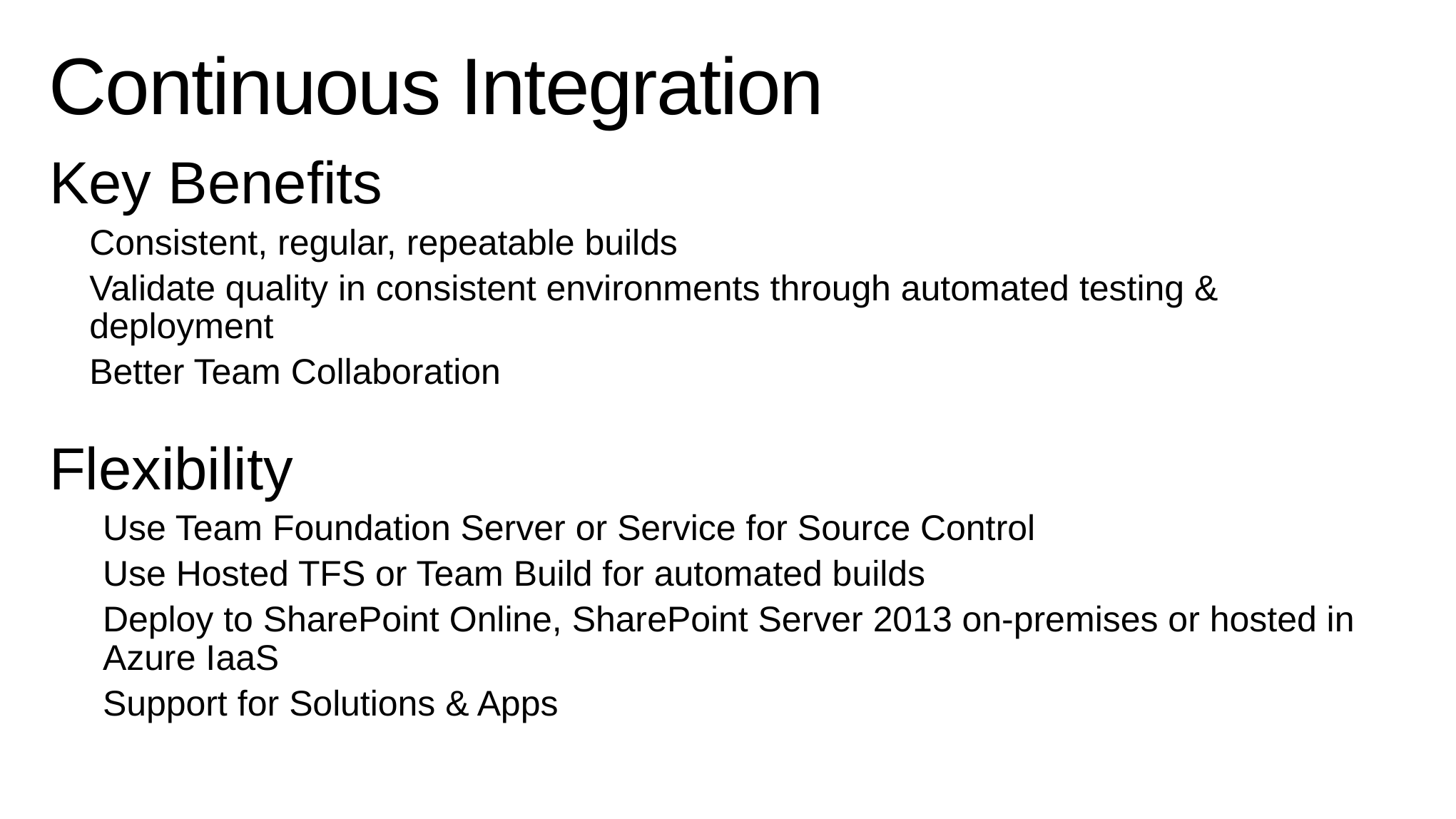

# Continuous Integration
Key Benefits
Consistent, regular, repeatable builds
Validate quality in consistent environments through automated testing & deployment
Better Team Collaboration

Flexibility
Use Team Foundation Server or Service for Source Control
Use Hosted TFS or Team Build for automated builds
Deploy to SharePoint Online, SharePoint Server 2013 on-premises or hosted in Azure IaaS
Support for Solutions & Apps